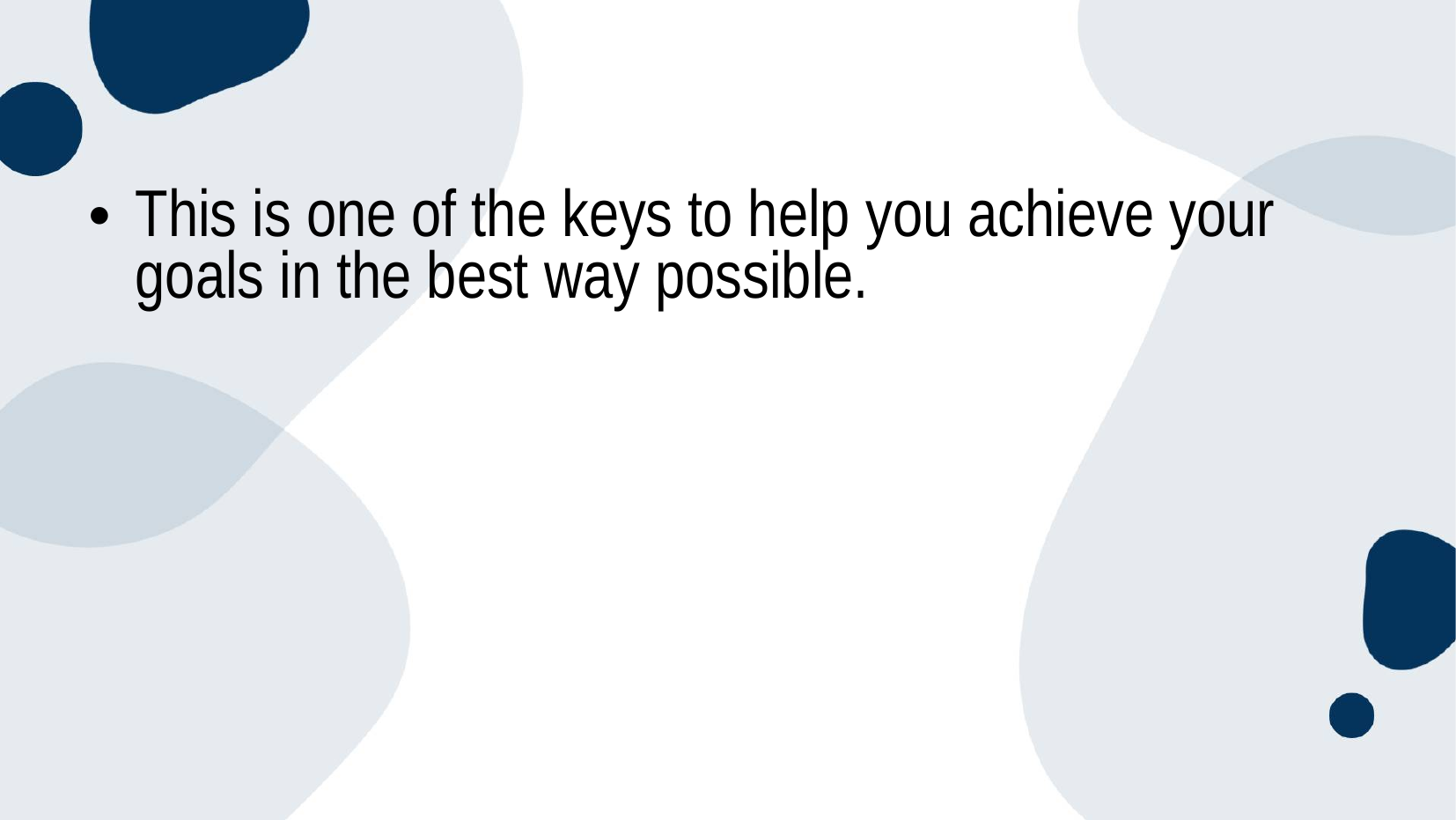

#
This is one of the keys to help you achieve your goals in the best way possible.